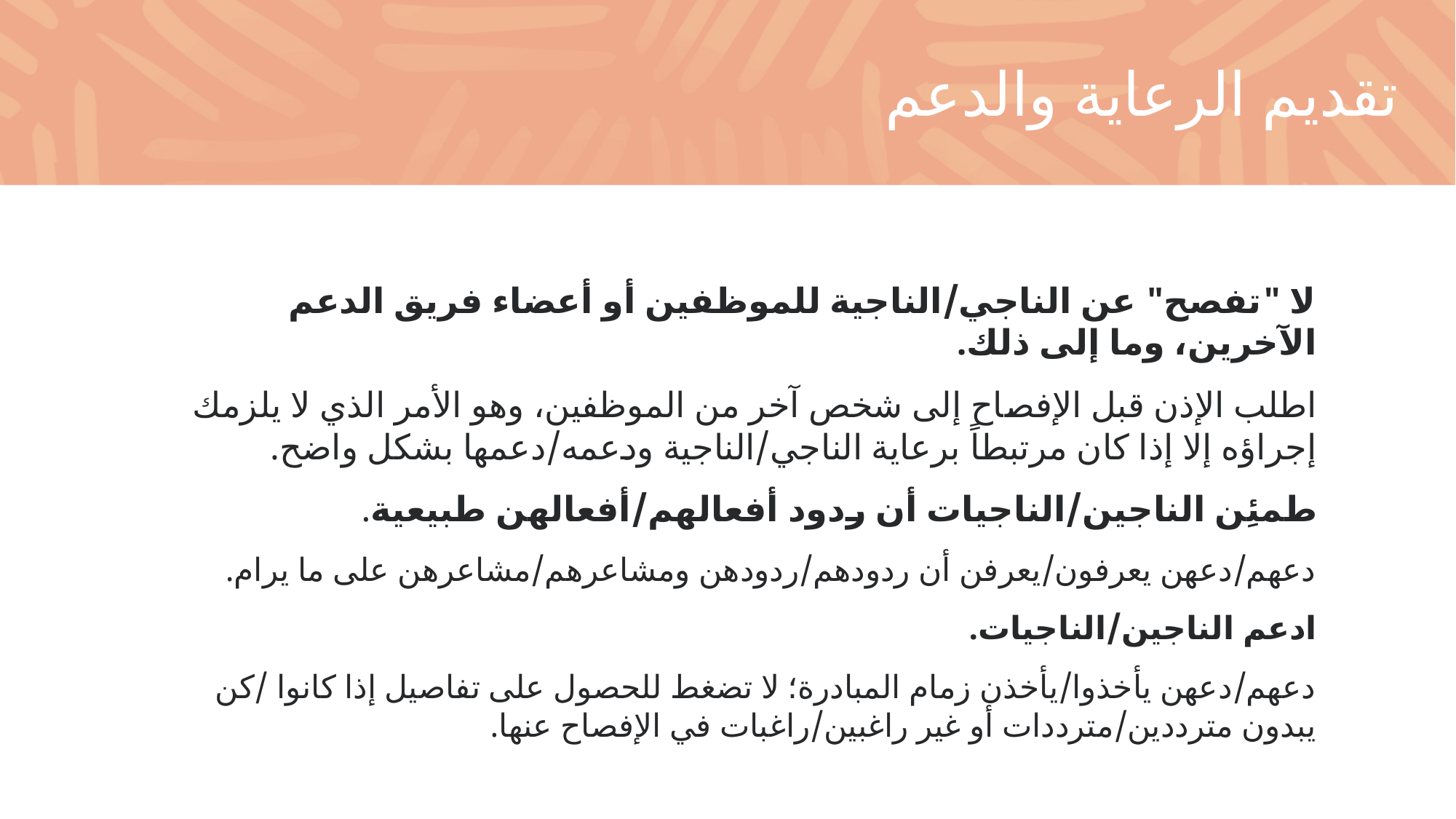

تقديم الرعاية والدعم
لا "تفصح" عن الناجي/الناجية للموظفين أو أعضاء فريق الدعم الآخرين، وما إلى ذلك.
اطلب الإذن قبل الإفصاح إلى شخص آخر من الموظفين، وهو الأمر الذي لا يلزمك إجراؤه إلا إذا كان مرتبطاً برعاية الناجي/الناجية ودعمه/دعمها بشكل واضح.
طمئِن الناجين/الناجيات أن ردود أفعالهم/أفعالهن طبيعية.
دعهم/دعهن يعرفون/يعرفن أن ردودهم/ردودهن ومشاعرهم/مشاعرهن على ما يرام.
ادعم الناجين/الناجيات.
دعهم/دعهن يأخذوا/يأخذن زمام المبادرة؛ لا تضغط للحصول على تفاصيل إذا كانوا /كن يبدون مترددين/مترددات أو غير راغبين/راغبات في الإفصاح عنها.